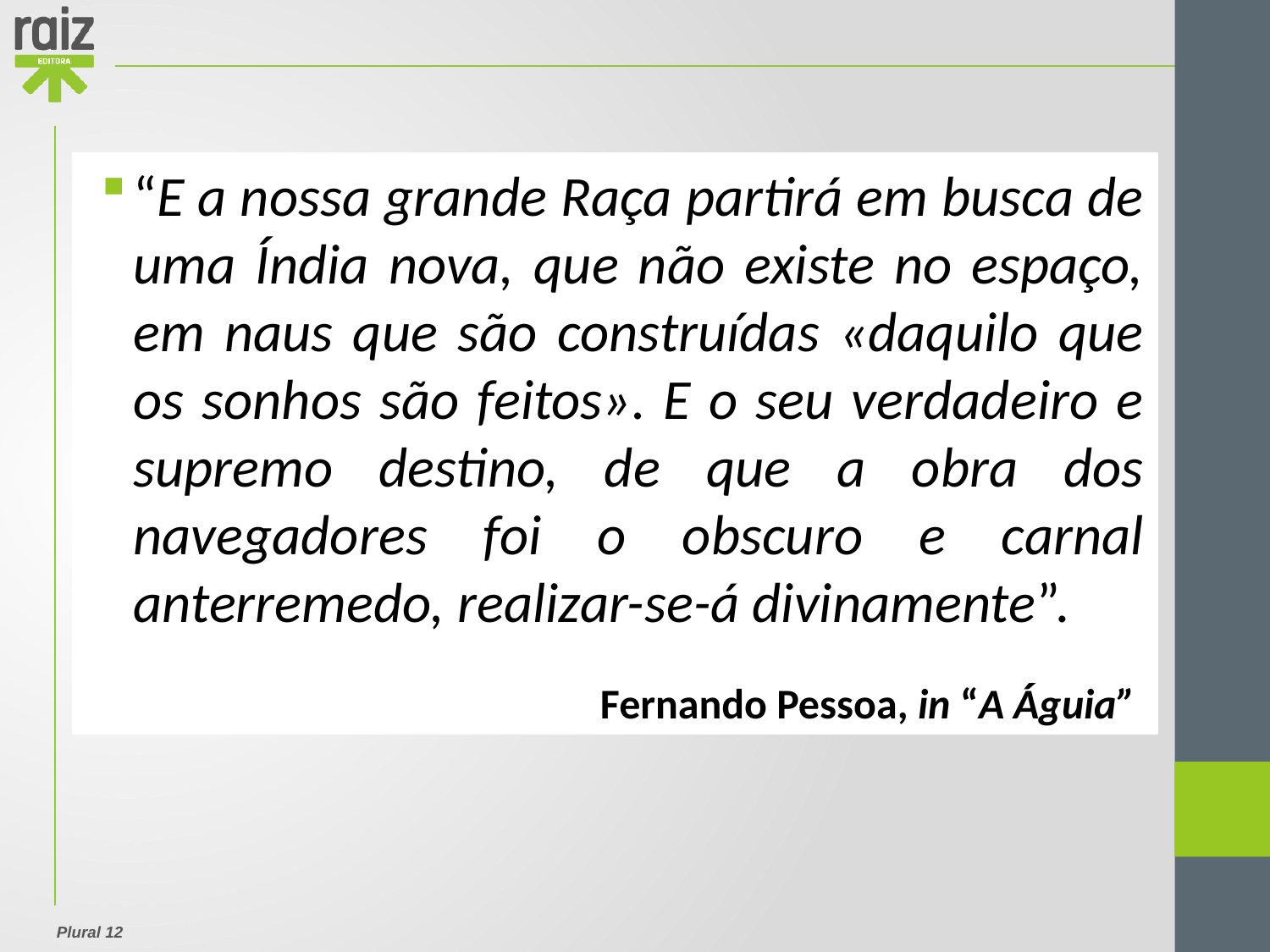

“E a nossa grande Raça partirá em busca de uma Índia nova, que não existe no espaço, em naus que são construídas «daquilo que os sonhos são feitos». E o seu verdadeiro e supremo destino, de que a obra dos navegadores foi o obscuro e carnal anterremedo, realizar-se-á divinamente”.

Fernando Pessoa, in “A Águia”